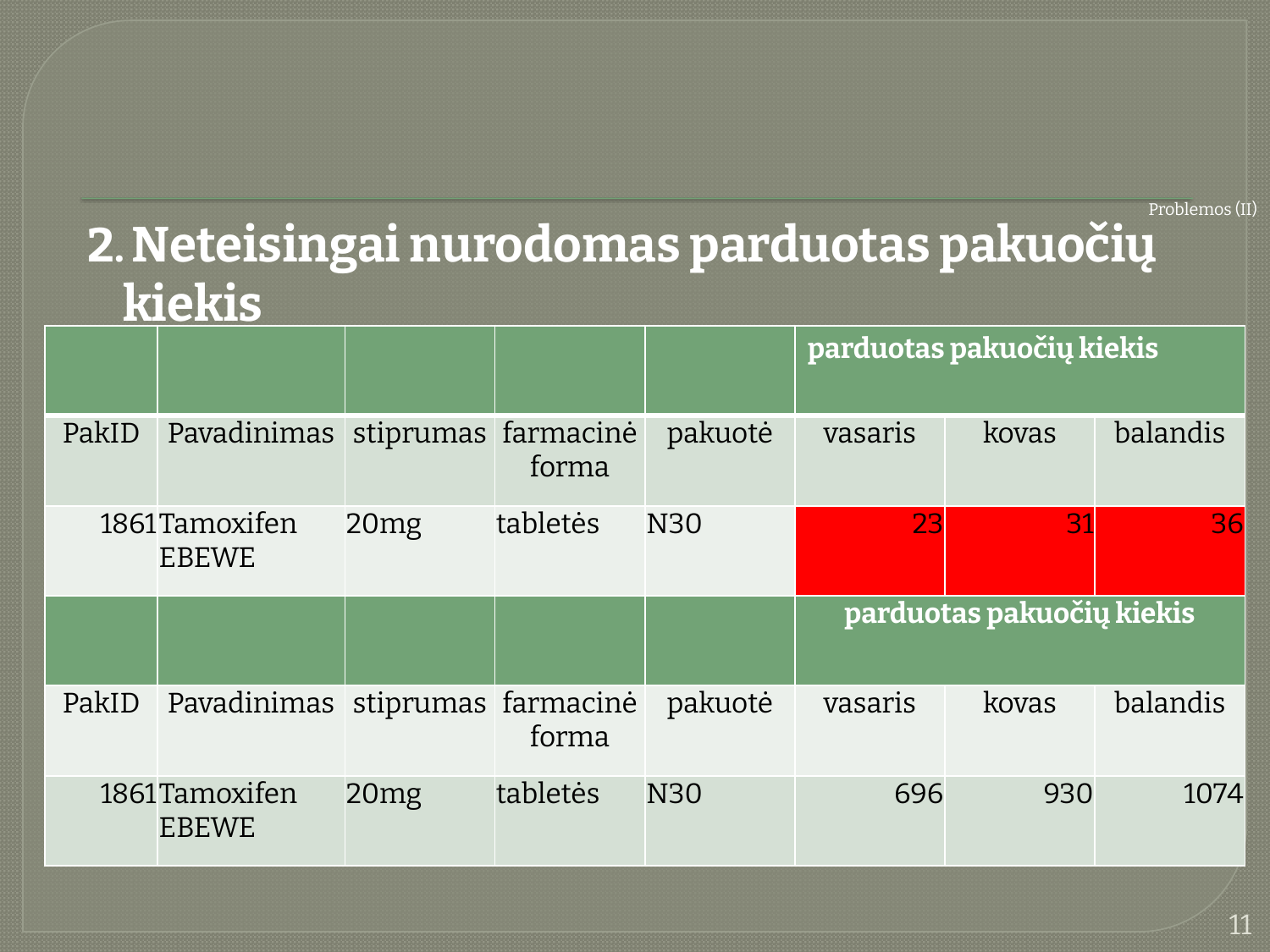

# Problemos (II)
2. Neteisingai nurodomas parduotas pakuočių
    kiekis
|  |  |  |  |  | parduotas pakuočių kiekis |  |  |
| --- | --- | --- | --- | --- | --- | --- | --- |
| PakID | Pavadinimas | stiprumas | farmacinė forma | pakuotė | vasaris | kovas | balandis |
| 1861 | Tamoxifen EBEWE | 20mg | tabletės | N30 | 23 | 31 | 36 |
|  |  |  |  |  | parduotas pakuočių kiekis |  |  |
| PakID | Pavadinimas | stiprumas | farmacinė forma | pakuotė | vasaris | kovas | balandis |
| 1861 | Tamoxifen EBEWE | 20mg | tabletės | N30 | 696 | 930 | 1074 |

11